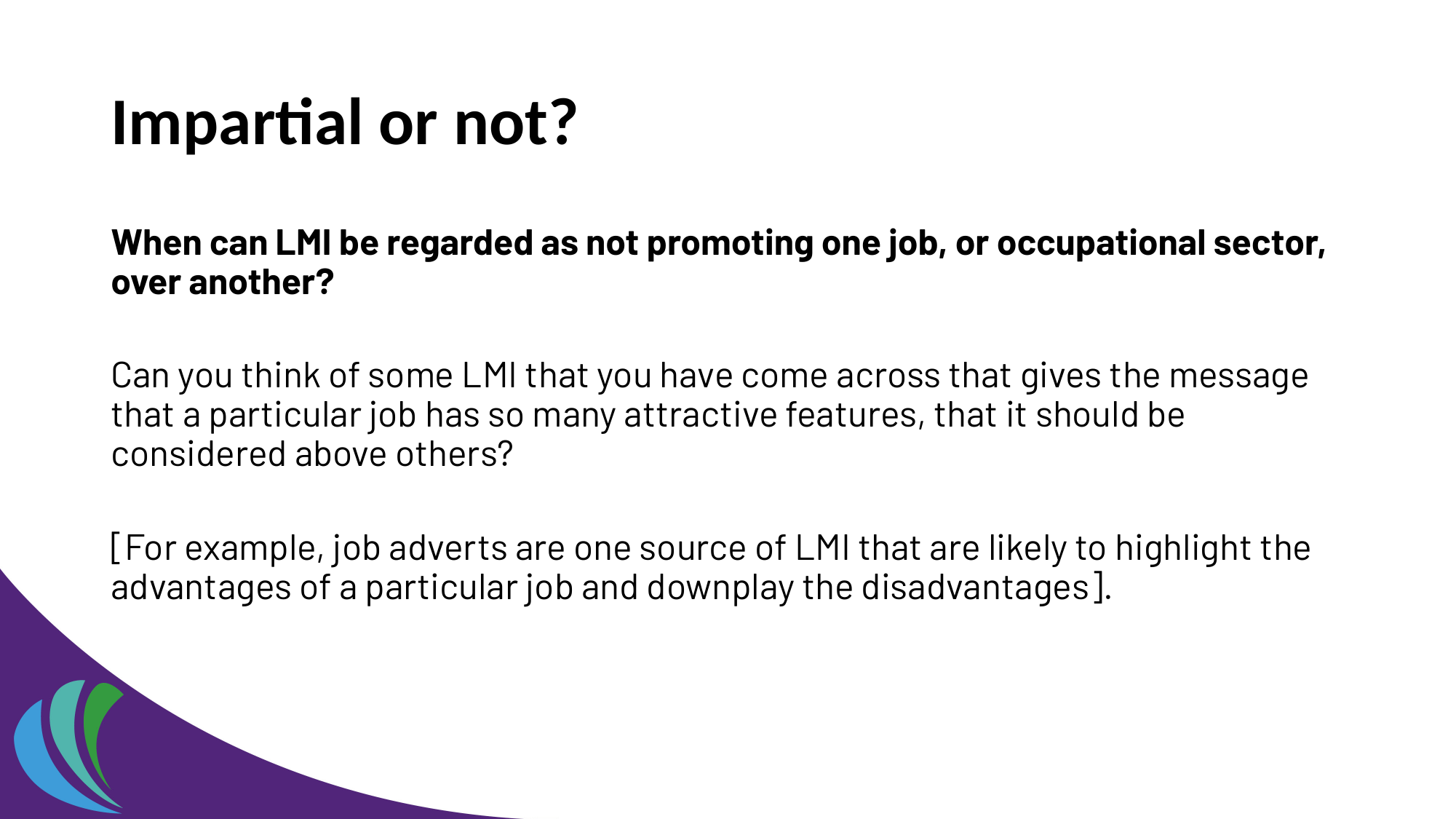

# Impartial or not?
When can LMI be regarded as not promoting one job, or occupational sector, over another?
Can you think of some LMI that you have come across that gives the message that a particular job has so many attractive features, that it should be considered above others?
[For example, job adverts are one source of LMI that are likely to highlight the advantages of a particular job and downplay the disadvantages].